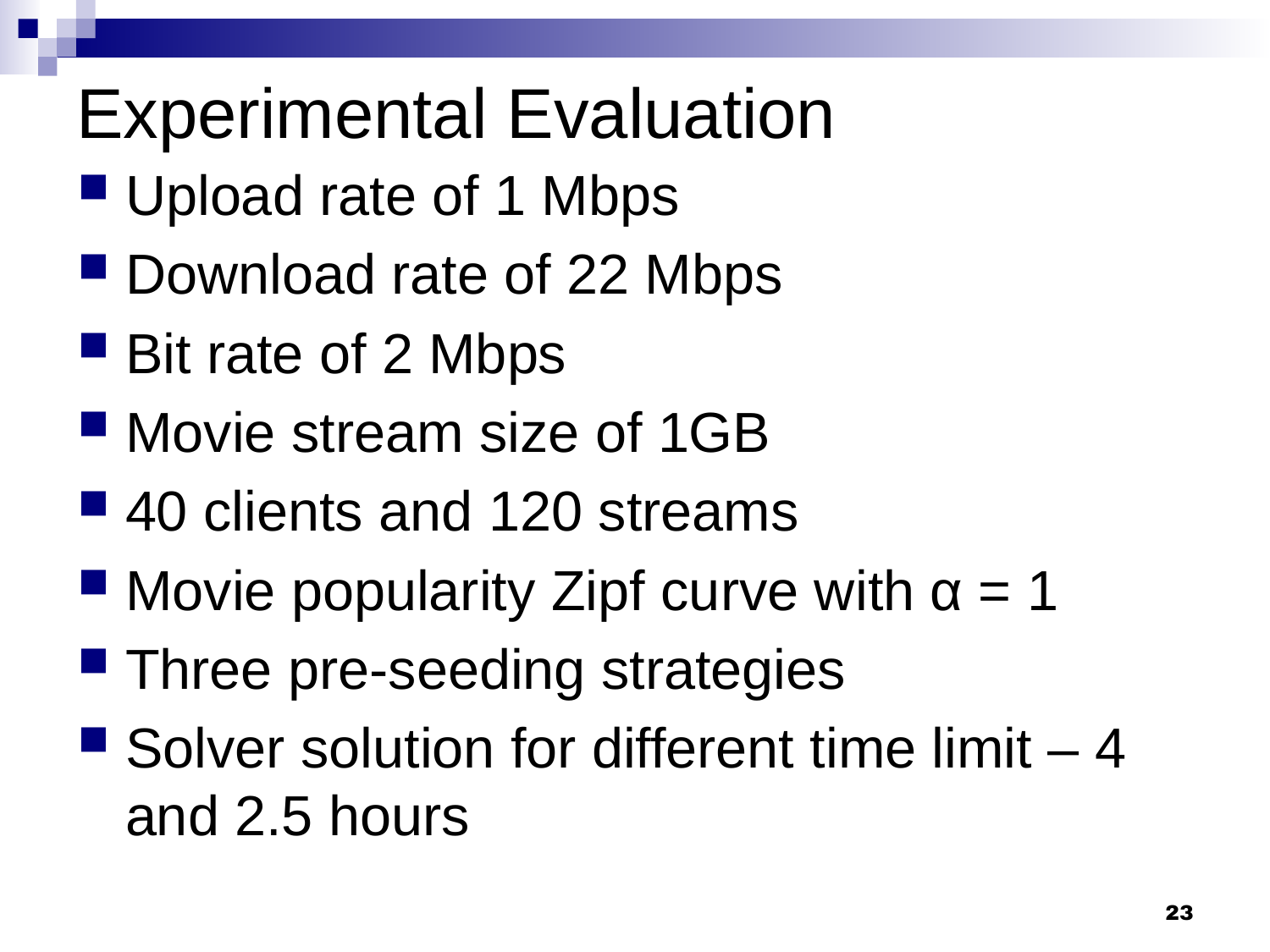

# Experimental Evaluation
Upload rate of 1 Mbps
Download rate of 22 Mbps
Bit rate of 2 Mbps
Movie stream size of 1GB
40 clients and 120 streams
Movie popularity Zipf curve with α = 1
Three pre-seeding strategies
Solver solution for different time limit – 4 and 2.5 hours

23